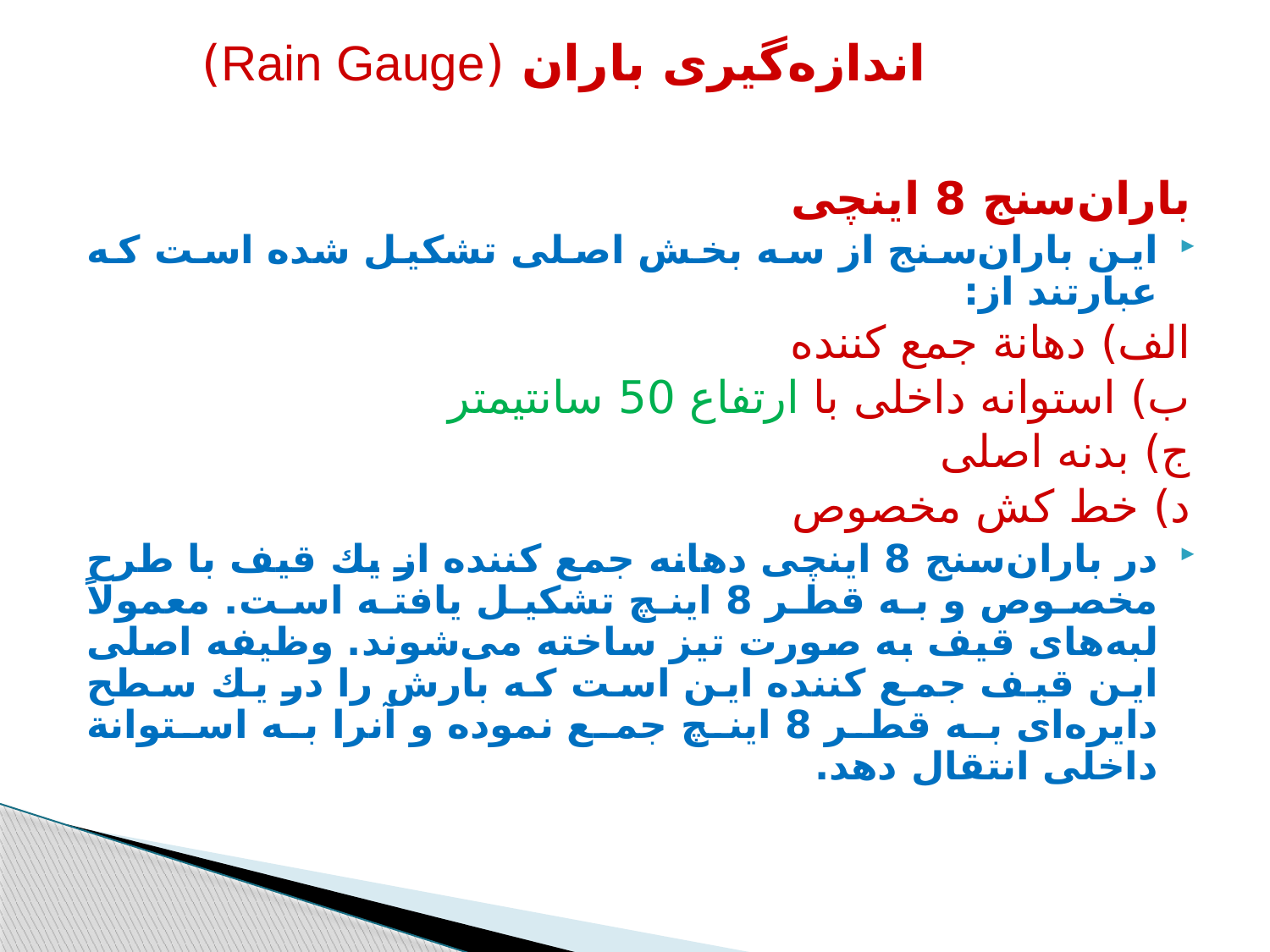

اندازه‌گیری‌ باران (Rain Gauge)
باران‌سنج 8 اینچی
این باران‌سنج از سه بخش اصلی تشكیل شده است كه عبارتند از:
الف) دهانة جمع كننده
ب) استوانه داخلی با ارتفاع 50 سانتیمتر
ج) بدنه اصلی
د) خط کش مخصوص
در باران‌سنج 8 اینچی دهانه جمع كننده از یك قیف با طرح مخصوص و به قطر 8 اینچ تشكیل یافته است. معمولاً لبه‌های قیف به صورت تیز ساخته می‌شوند. وظیفه اصلی این قیف جمع كننده این است كه بارش را در یك سطح دایره‌ای به قطر 8 اینچ جمع نموده و آنرا به استوانة داخلی انتقال دهد.